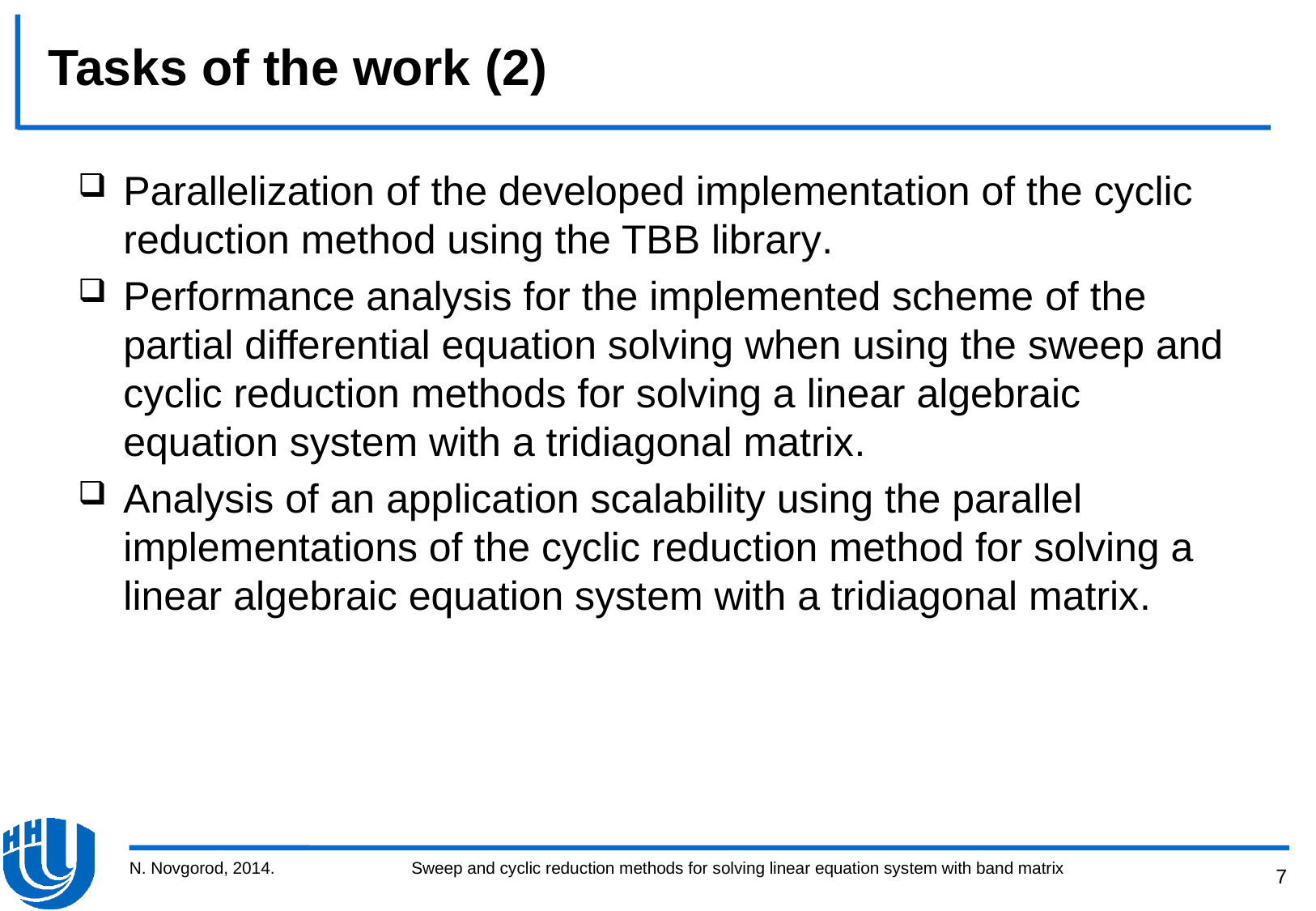

# Tasks of the work (2)
Parallelization of the developed implementation of the cyclic reduction method using the TBB library.
Performance analysis for the implemented scheme of the partial differential equation solving when using the sweep and cyclic reduction methods for solving a linear algebraic equation system with a tridiagonal matrix.
Analysis of an application scalability using the parallel implementations of the cyclic reduction method for solving a linear algebraic equation system with a tridiagonal matrix.

N. Novgorod, 2014.
Sweep and cyclic reduction methods for solving linear equation system with band matrix